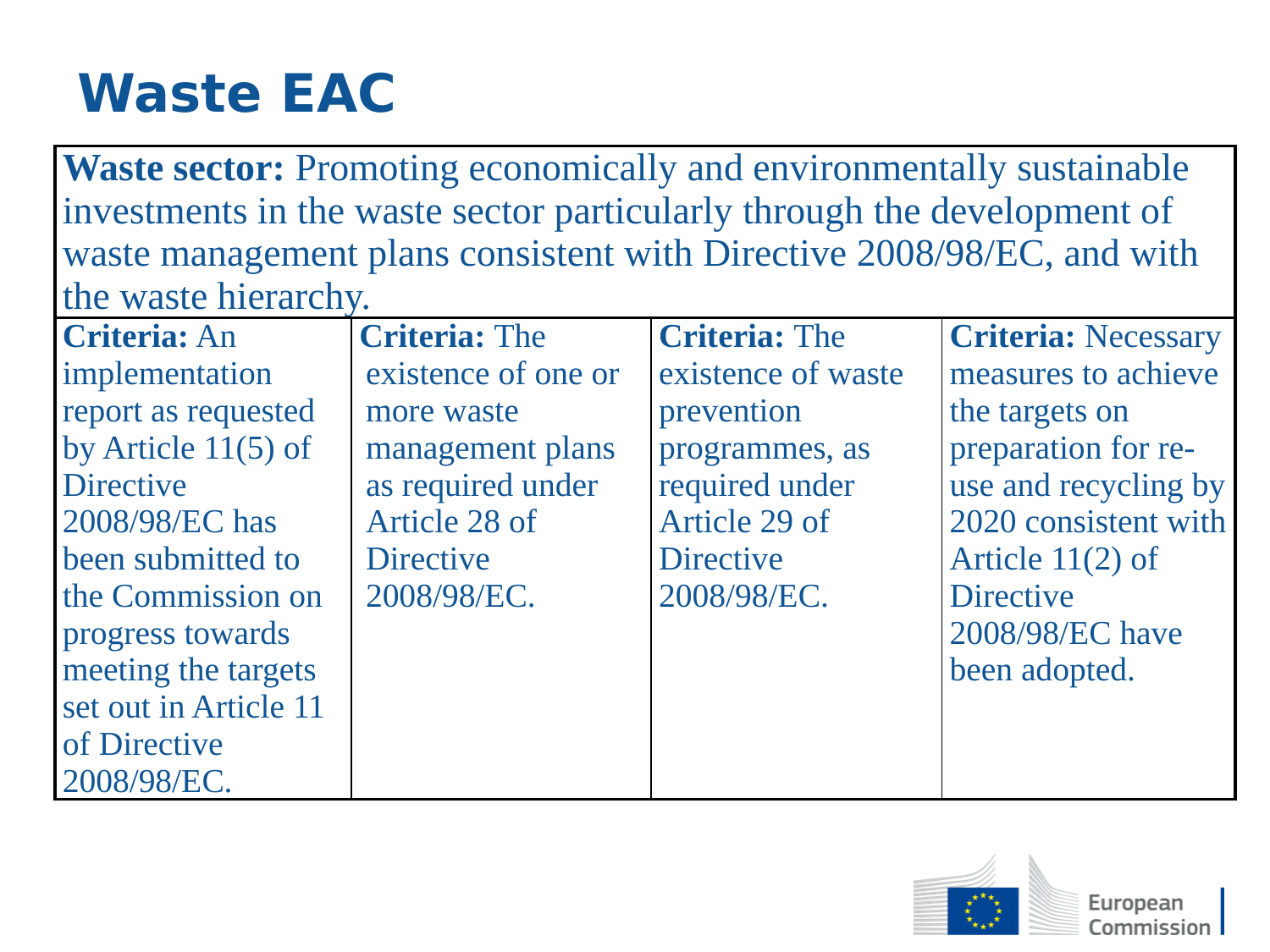

# Waste EAC
| Waste sector: Promoting economically and environmentally sustainable investments in the waste sector particularly through the development of waste management plans consistent with Directive 2008/98/EC, and with the waste hierarchy. |  |  |  |
| --- | --- | --- | --- |
| Criteria: An implementation report as requested by Article 11(5) of Directive 2008/98/EC has been submitted to the Commission on progress towards meeting the targets set out in Article 11 of Directive 2008/98/EC. | Criteria: The existence of one or more waste management plans as required under Article 28 of Directive 2008/98/EC. | Criteria: The existence of waste prevention programmes, as required under Article 29 of Directive 2008/98/EC. | Criteria: Necessary measures to achieve the targets on preparation for re-use and recycling by 2020 consistent with Article 11(2) of Directive 2008/98/EC have been adopted. |